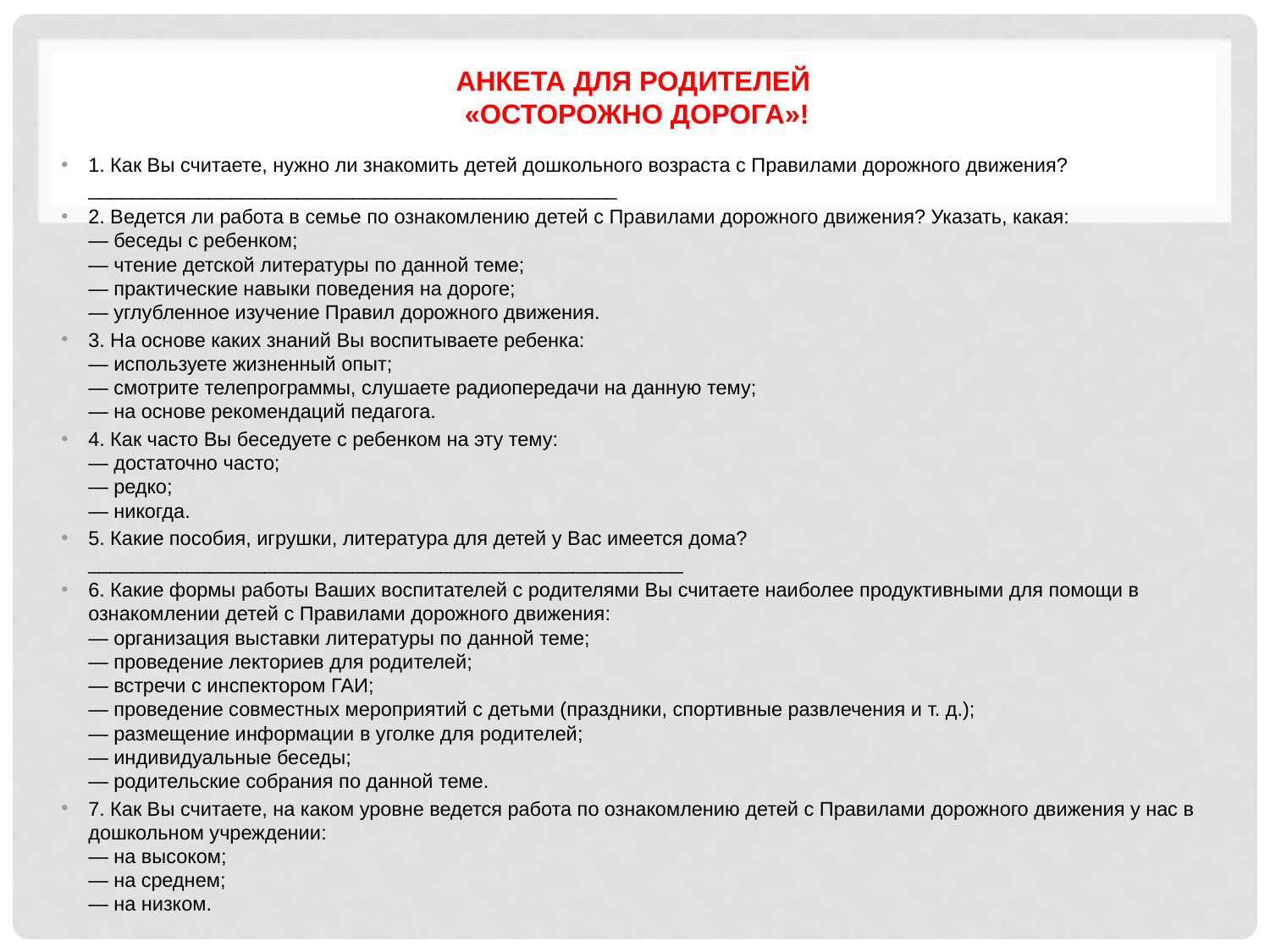

# Анкета для родителей «Осторожно дорога»!
1. Как Вы считаете, нужно ли знакомить детей дошкольного возраста с Правилами дорожного движения?________________________________________________
2. Ведется ли работа в семье по ознакомлению детей с Правилами дорожного движения? Указать, какая: 
— беседы с ребенком; 
— чтение детской литературы по данной теме; 
— практические навыки поведения на дороге; 
— углубленное изучение Правил дорожного движения.
3. На основе каких знаний Вы воспитываете ребенка: 
— используете жизненный опыт; 
— смотрите телепрограммы, слушаете радиопередачи на данную тему; 
— на основе рекомендаций педагога.
4. Как часто Вы беседуете с ребенком на эту тему: 
— достаточно часто; 
— редко; 
— никогда.
5. Какие пособия, игрушки, литература для детей у Вас имеется дома?
______________________________________________________
6. Какие формы работы Ваших воспитателей с родителями Вы считаете наиболее продуктивными для помощи в ознакомлении детей с Правилами дорожного движения: 
— организация выставки литературы по данной теме; 
— проведение лекториев для родителей; 
— встречи с инспектором ГАИ; 
— проведение совместных мероприятий с детьми (праздники, спортивные развлечения и т. д.); 
— размещение информации в уголке для родителей; 
— индивидуальные беседы; 
— родительские собрания по данной теме.
7. Как Вы считаете, на каком уровне ведется работа по ознакомлению детей с Правилами дорожного движения у нас в дошкольном учреждении: 
— на высоком; 
— на среднем; 
— на низком.